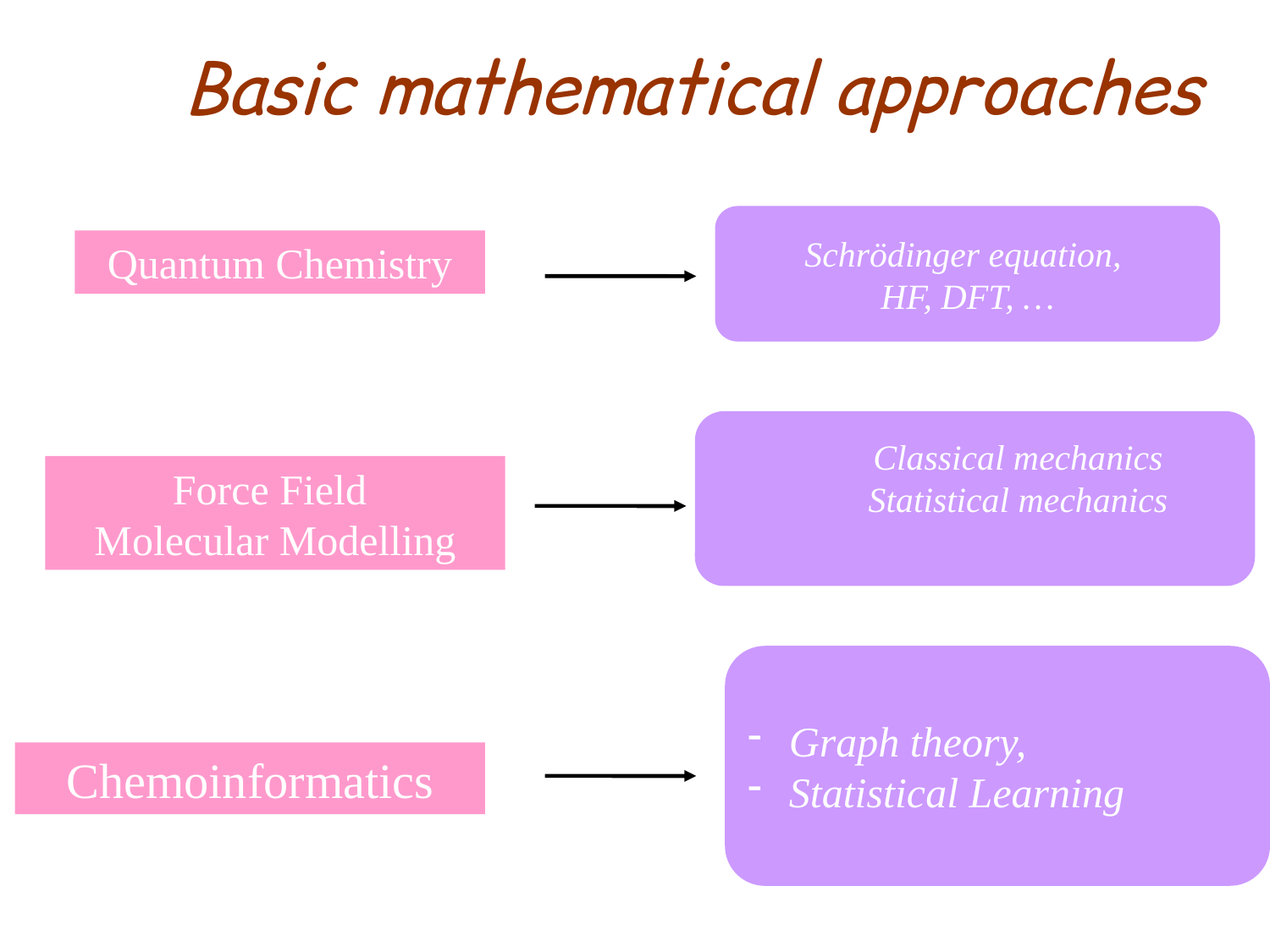

Basic mathematical approaches
Schrödinger equation,
HF, DFT, …

Classical mechanics
Statistical mechanics

 Graph theory,
 Statistical Learning

Quantum Chemistry
Force Field
Molecular Modelling
Chemoinformatics